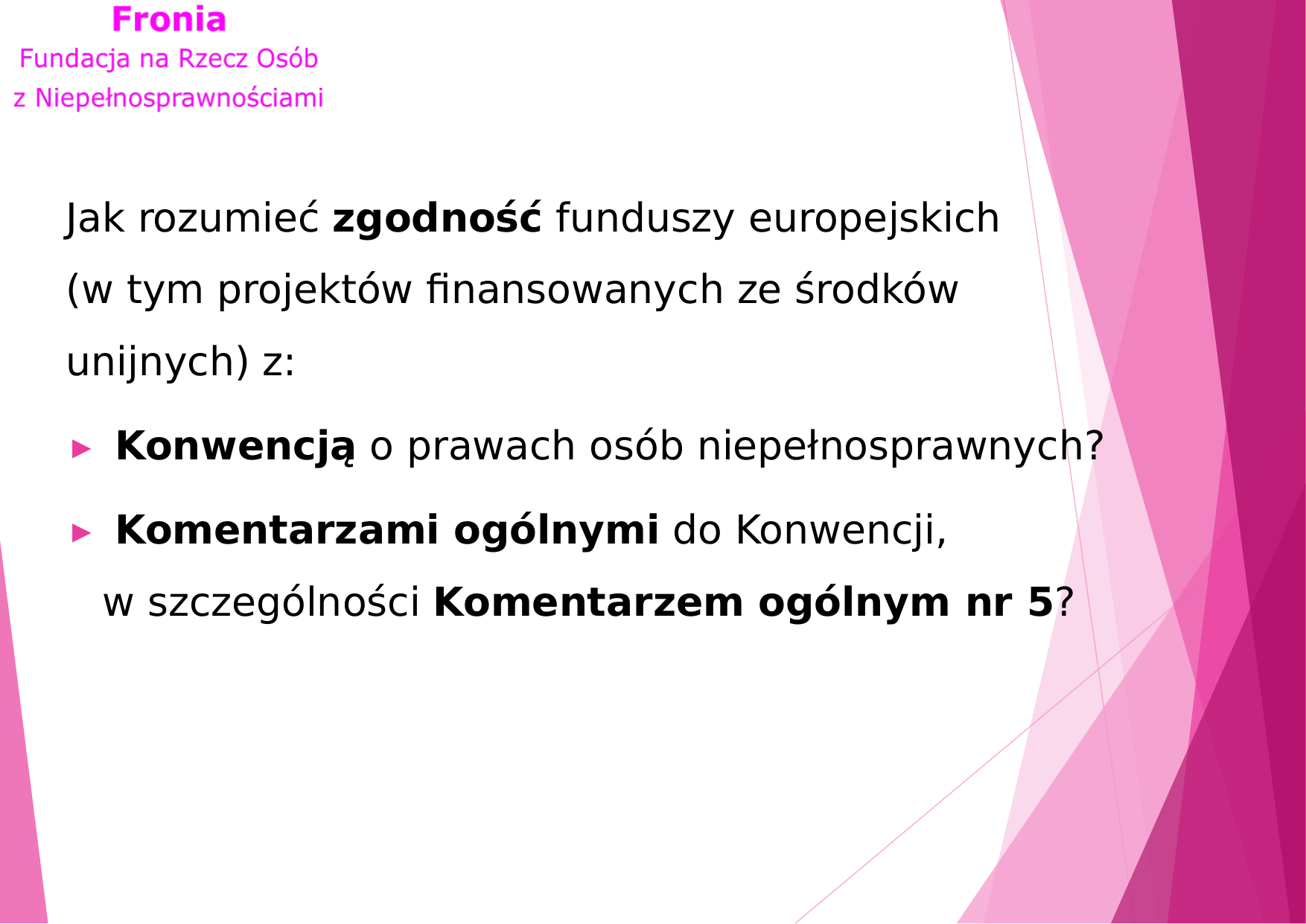

Jak rozumieć zgodność funduszy europejskich
(w tym projektów finansowanych ze środków unijnych) z:
 Konwencją o prawach osób niepełnosprawnych?
 Komentarzami ogólnymi do Konwencji,
w szczególności Komentarzem ogólnym nr 5?